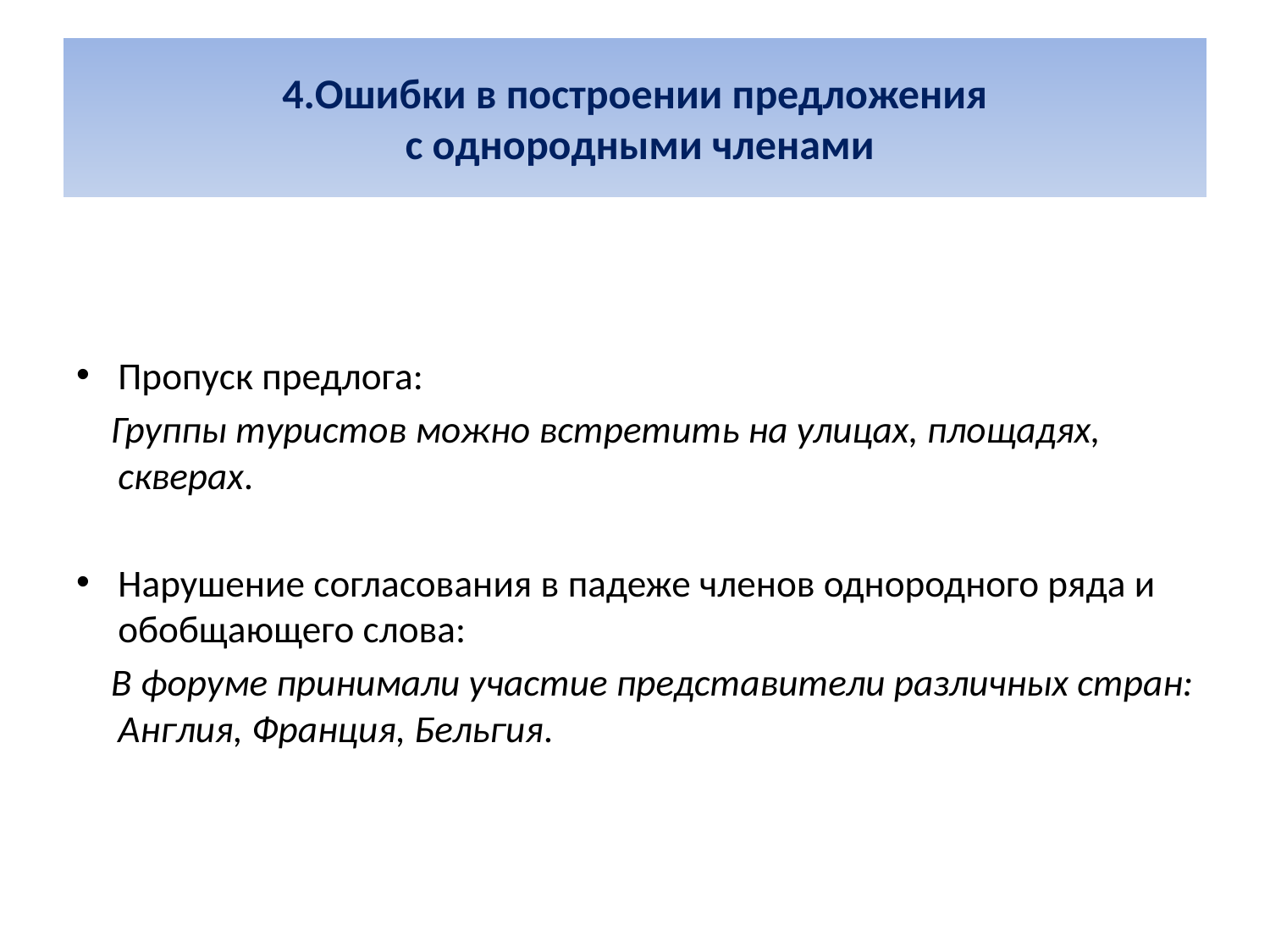

# 4.Ошибки в построении предложения с однородными членами

Пропуск предлога:
    Группы туристов можно встретить на улицах, площадях, скверах.

Нарушение согласования в падеже членов однородного ряда и обобщающего слова:
    В форуме принимали участие представители различных стран: Англия, Франция, Бельгия.